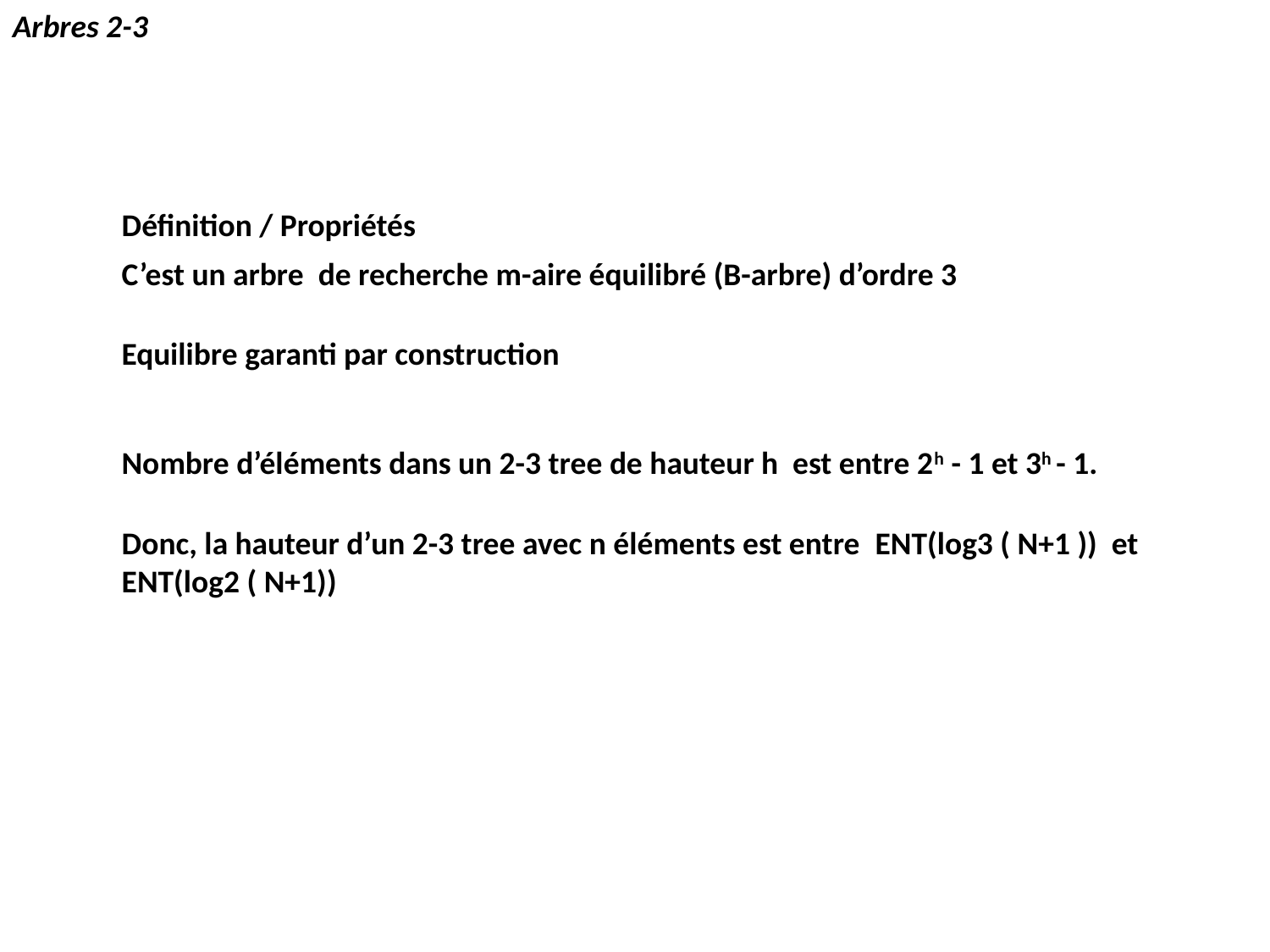

Arbres 2-3

Définition / Propriétés
C’est un arbre  de recherche m-aire équilibré (B-arbre) d’ordre 3
Equilibre garanti par construction
Nombre d’éléments dans un 2-3 tree de hauteur h  est entre 2h - 1 et 3h - 1.
Donc, la hauteur d’un 2-3 tree avec n éléments est entre  ENT(log3 ( N+1 ))  et ENT(log2 ( N+1))